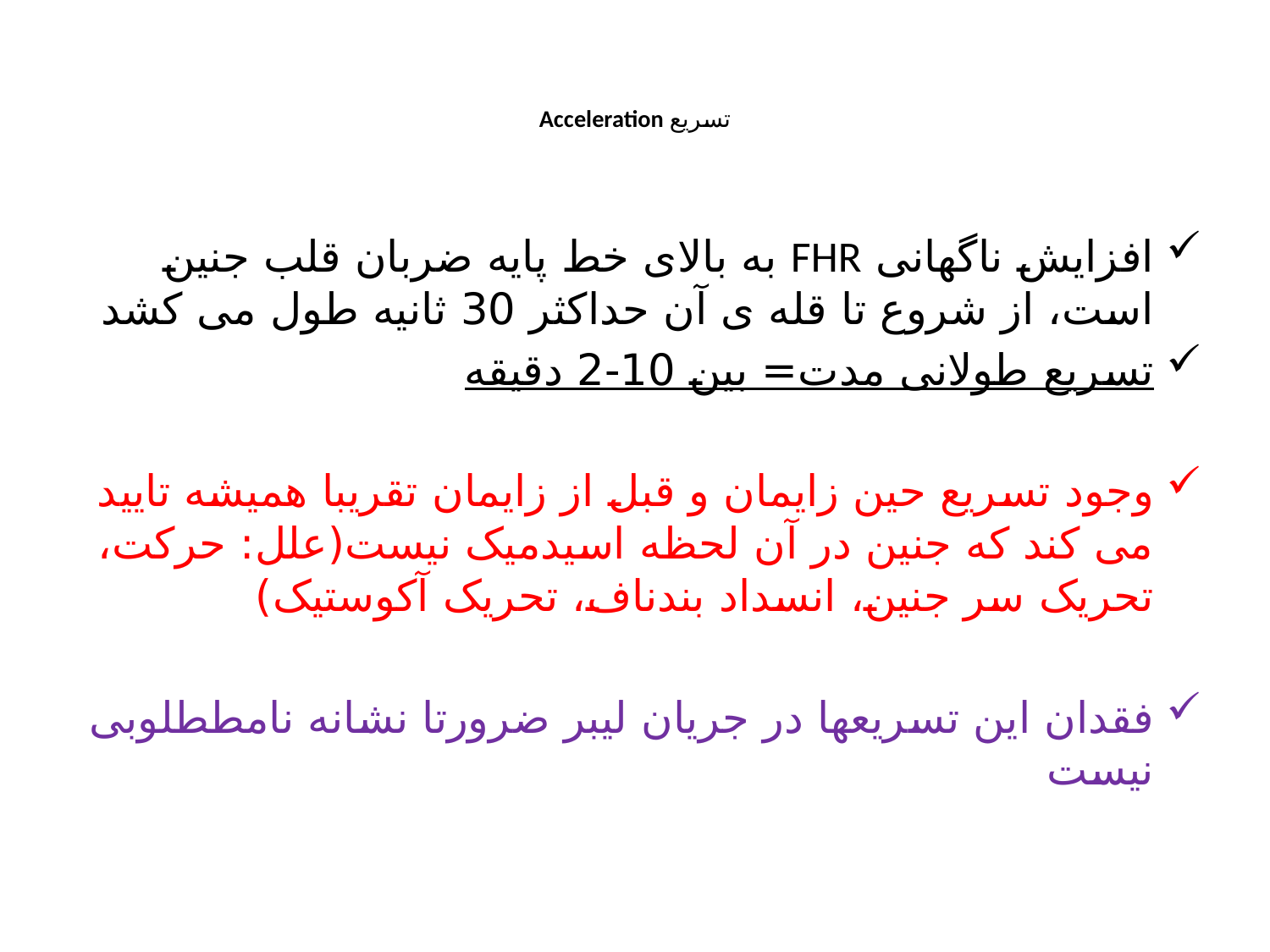

# Acceleration تسریع
افزایش ناگهانی FHR به بالای خط پایه ضربان قلب جنین است، از شروع تا قله ی آن حداکثر 30 ثانیه طول می کشد
تسریع طولانی مدت= بین 10-2 دقیقه

وجود تسریع حین زایمان و قبل از زایمان تقریبا همیشه تایید می کند که جنین در آن لحظه اسیدمیک نیست(علل: حرکت، تحریک سر جنین، انسداد بندناف، تحریک آکوستیک)

فقدان این تسریعها در جریان لیبر ضرورتا نشانه نامططلوبی نیست